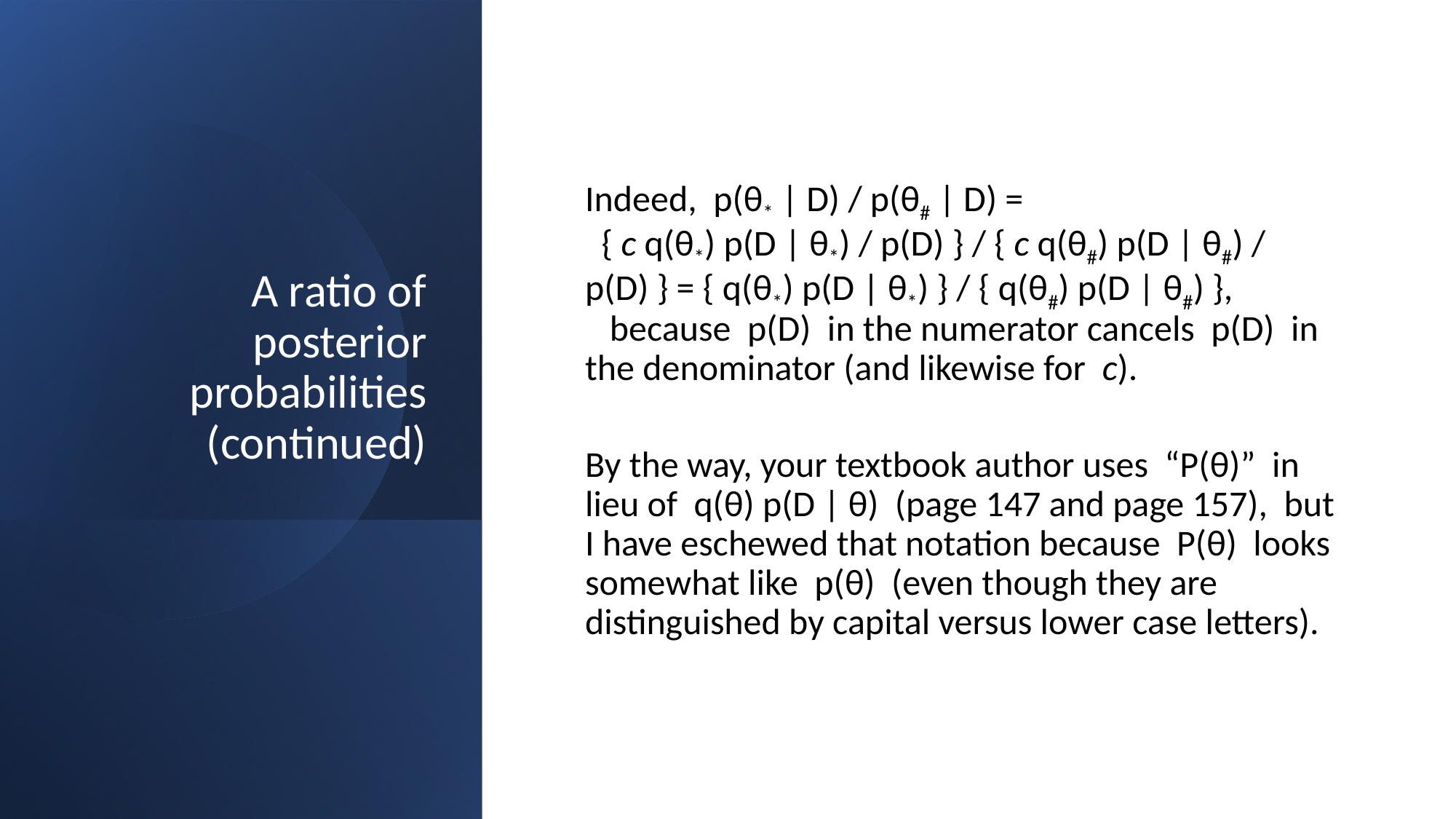

# A ratio of posterior probabilities (continued)
Indeed,  p(θ* | D) / p(θ# | D) =                                          { c q(θ*) p(D | θ*) / p(D) } / { c q(θ#) p(D | θ#) / p(D) } = { q(θ*) p(D | θ*) } / { q(θ#) p(D | θ#) },                 because  p(D)  in the numerator cancels  p(D)  in the denominator (and likewise for  c).

By the way, your textbook author uses  “P(θ)”  in lieu of  q(θ) p(D | θ)  (page 147 and page 157),  but I have eschewed that notation because  P(θ)  looks somewhat like  p(θ)  (even though they are distinguished by capital versus lower case letters).